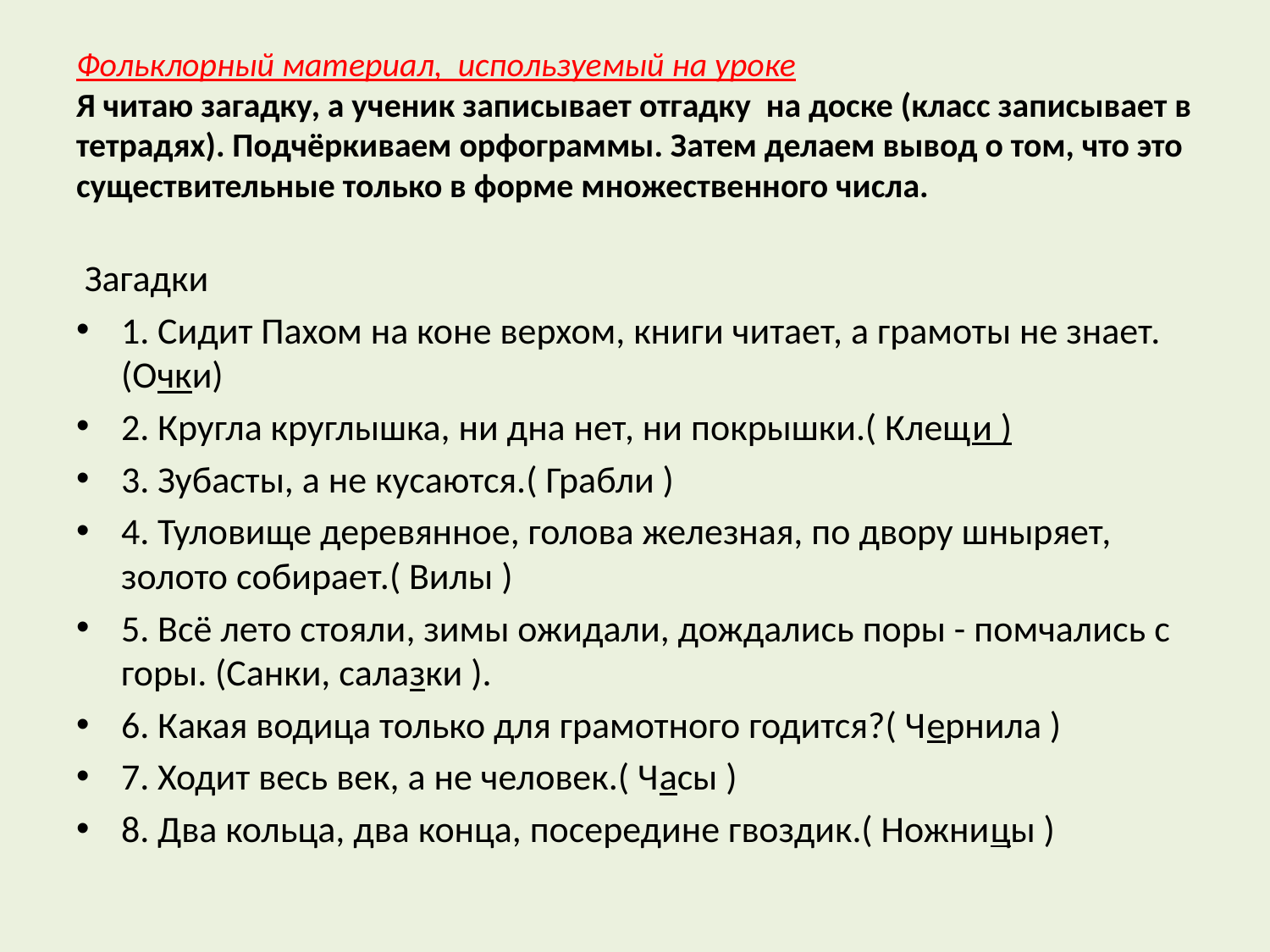

# Фольклорный материал,  используемый на уроке Я читаю загадку, а ученик записывает отгадку  на доске (класс записывает в тетрадях). Подчёркиваем орфограммы. Затем делаем вывод о том, что это существительные только в форме множественного числа.
 Загадки
1. Сидит Пахом на коне верхом, книги читает, а грамоты не знает.(Очки)
2. Кругла круглышка, ни дна нет, ни покрышки.( Клещи )
3. Зубасты, а не кусаются.( Грабли )
4. Туловище деревянное, голова железная, по двору шныряет, золото собирает.( Вилы )
5. Всё лето стояли, зимы ожидали, дождались поры - помчались с горы. (Санки, салазки ).
6. Какая водица только для грамотного годится?( Чернила )
7. Ходит весь век, а не человек.( Часы )
8. Два кольца, два конца, посередине гвоздик.( Ножницы )